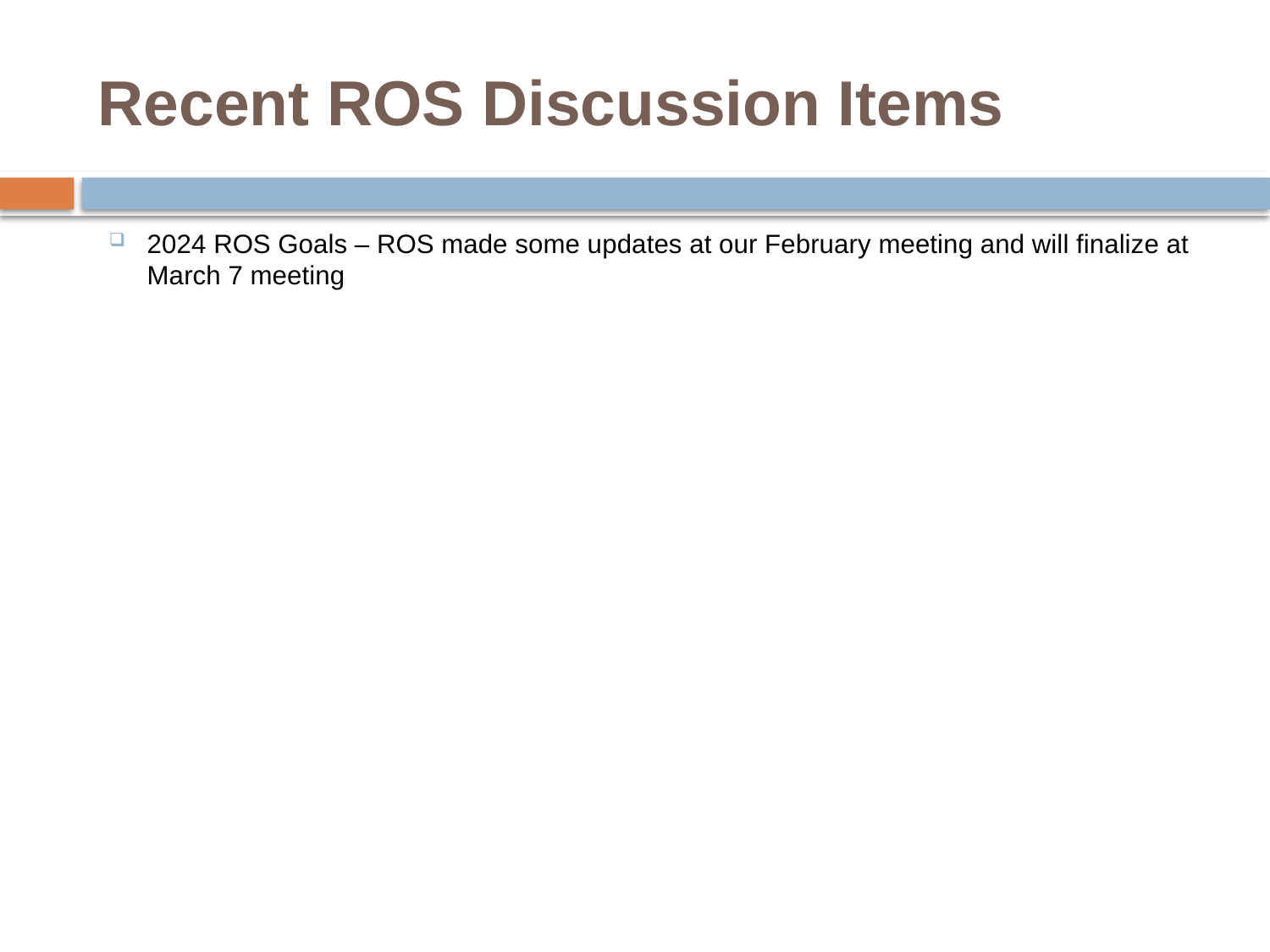

# Recent ROS Discussion Items
2024 ROS Goals – ROS made some updates at our February meeting and will finalize at March 7 meeting